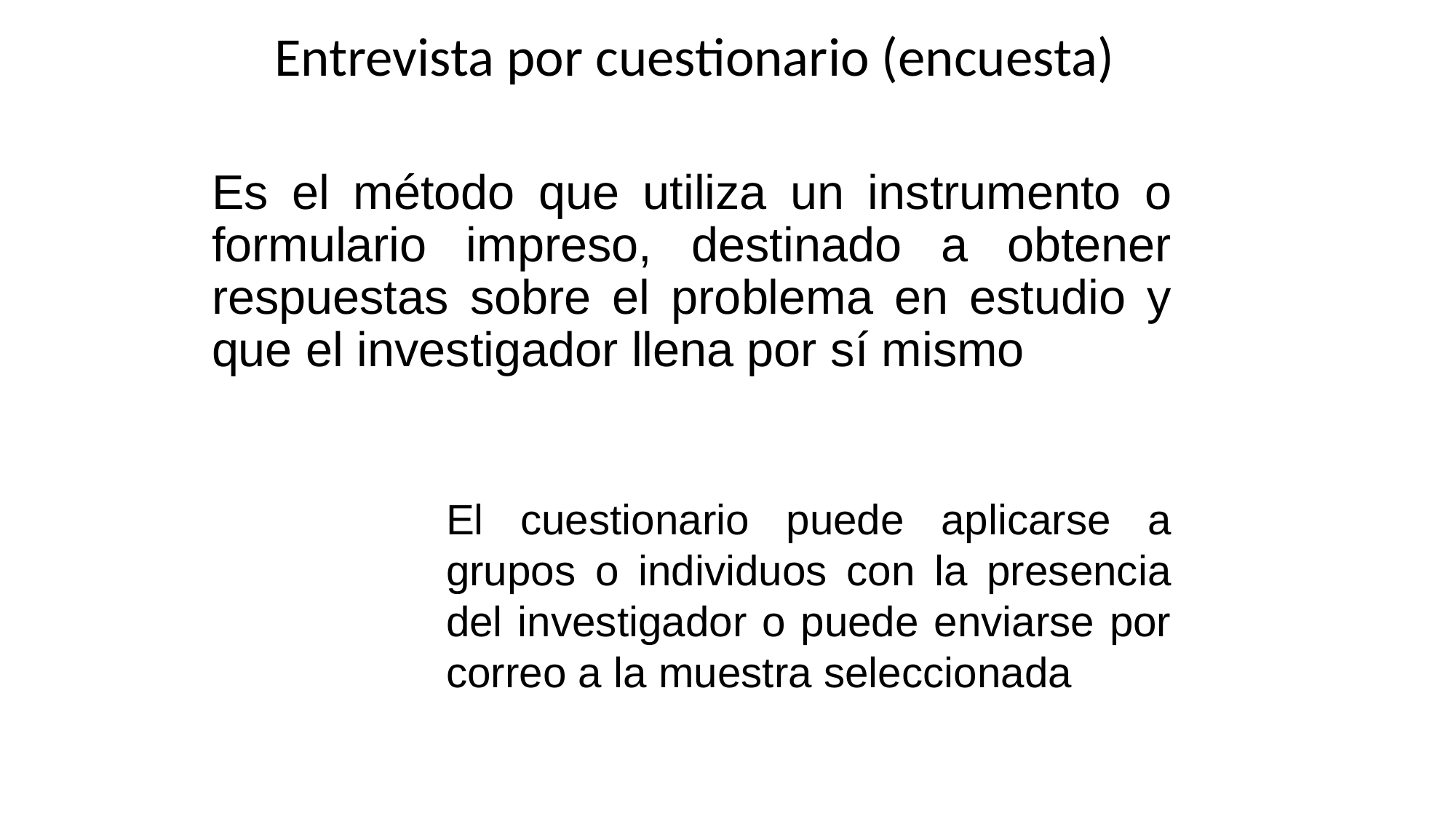

# Entrevista por cuestionario (encuesta)
Es el método que utiliza un instrumento o formulario impreso, destinado a obtener respuestas sobre el problema en estudio y que el investigador llena por sí mismo
El cuestionario puede aplicarse a grupos o individuos con la presencia del investigador o puede enviarse por correo a la muestra seleccionada